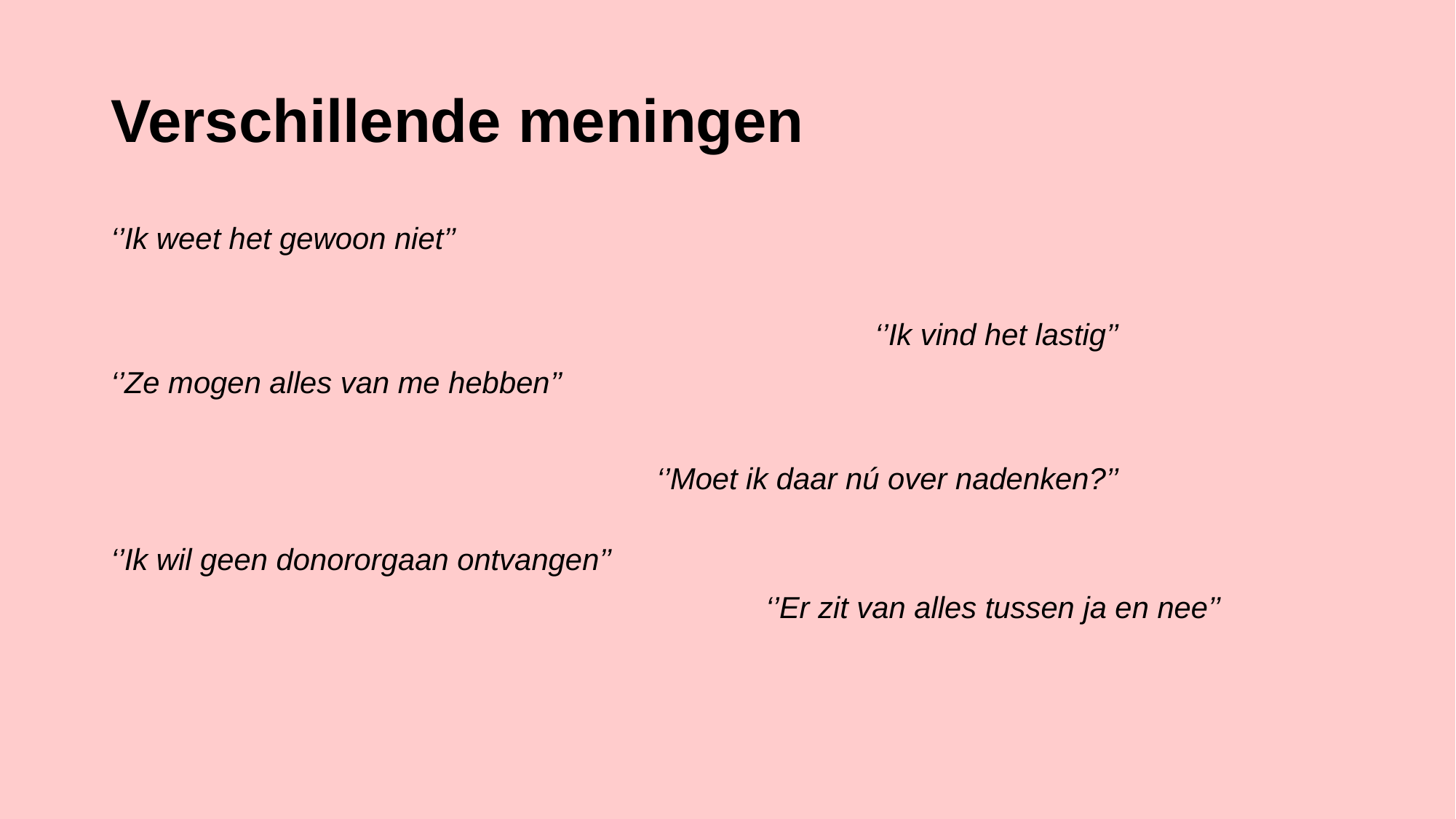

# Verschillende meningen
‘’Ik weet het gewoon niet’’

							‘’Ik vind het lastig’’
‘’Ze mogen alles van me hebben’’

					‘’Moet ik daar nú over nadenken?’’
‘’Ik wil geen donororgaan ontvangen’’
						‘’Er zit van alles tussen ja en nee’’